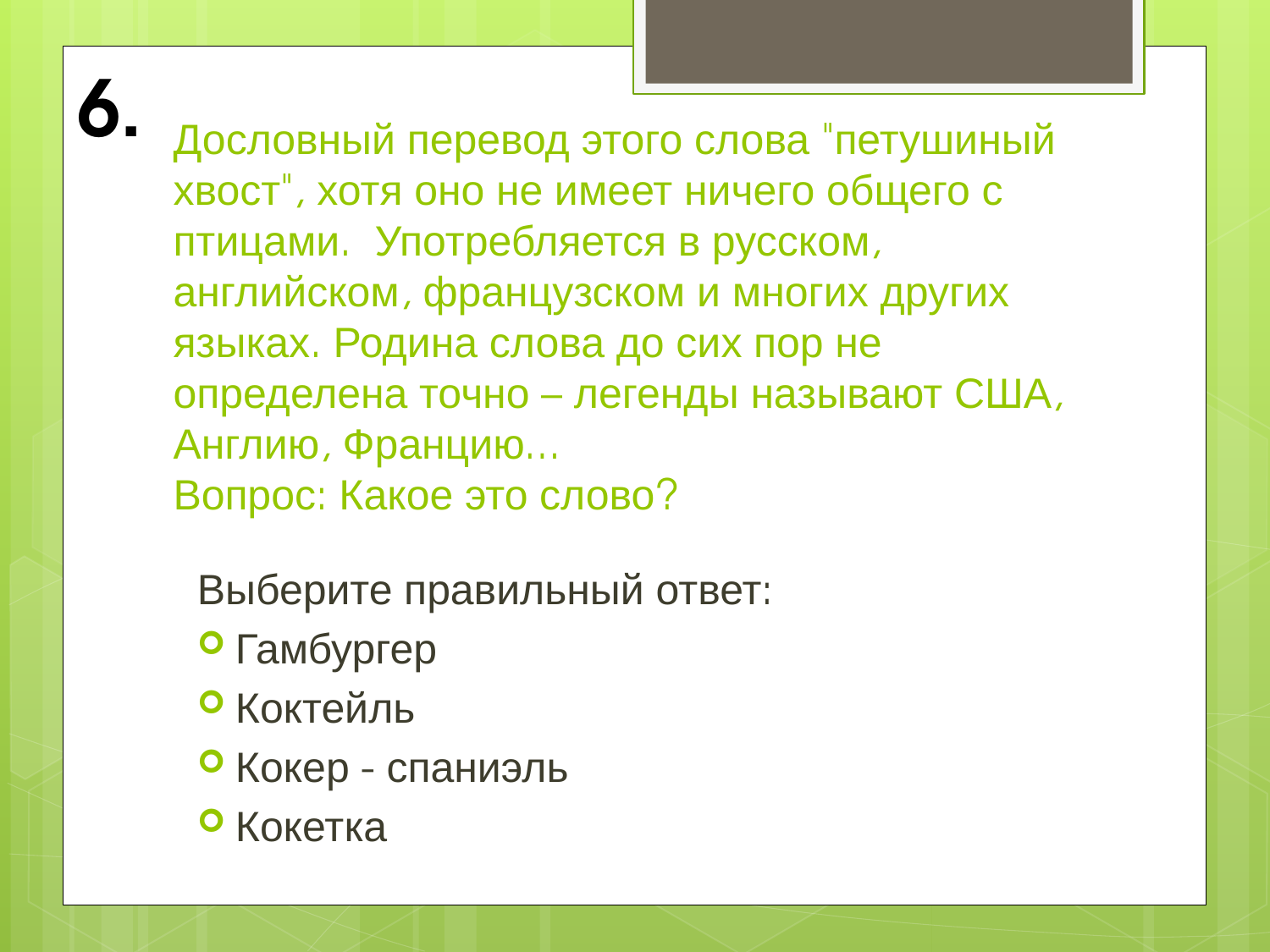

6.
# Дословный перевод этого слова "петушиный хвост", хотя оно не имеет ничего общего с птицами.  Употребляется в русском, английском, французском и многих других языках. Родина слова до сих пор не определена точно – легенды называют США, Англию, Францию… Вопрос: Какое это слово?
Выберите правильный ответ:
Гамбургер
Коктейль
Кокер - спаниэль
Кокетка